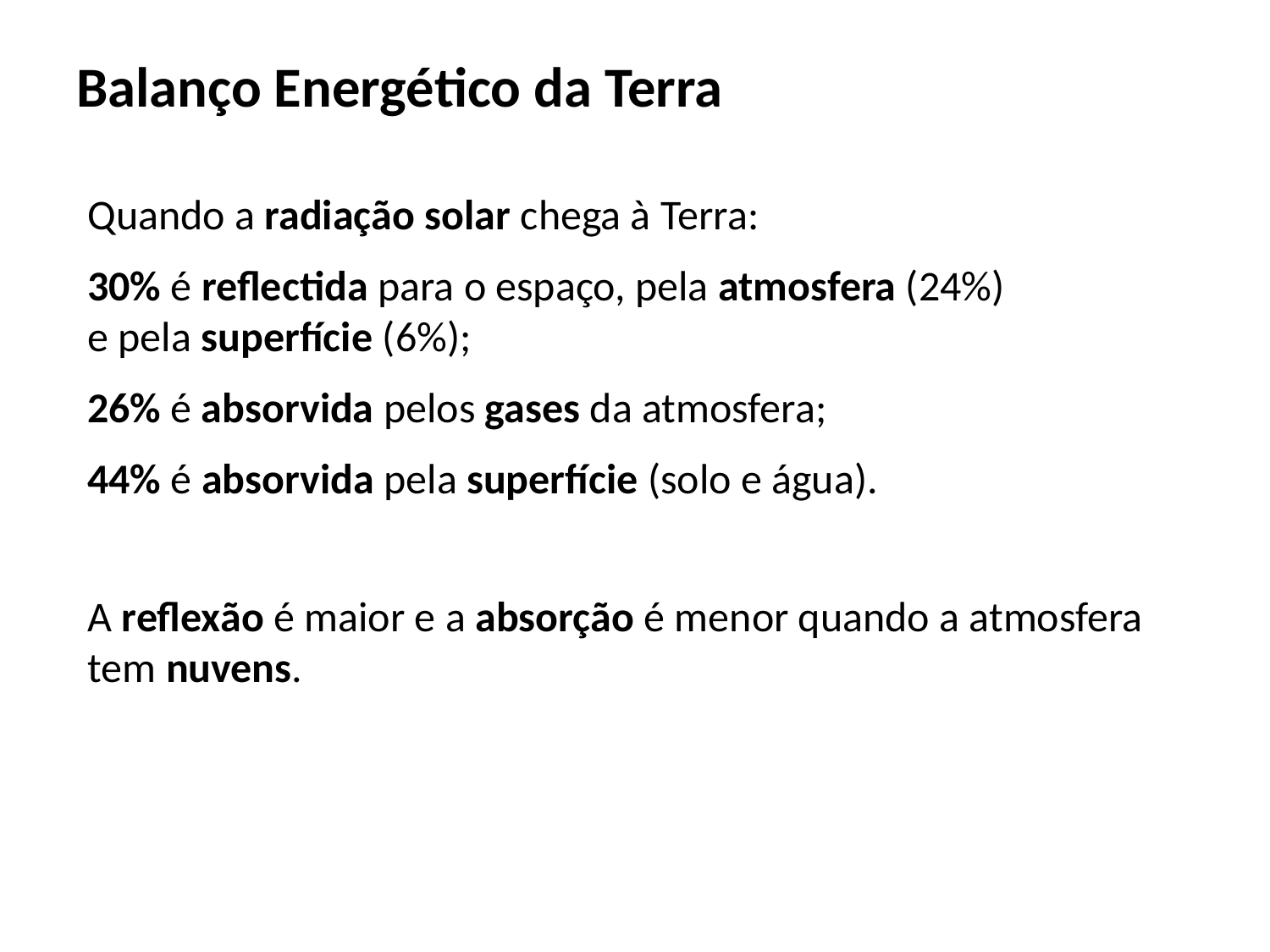

Balanço Energético da Terra
Quando a radiação solar chega à Terra:
30% é reflectida para o espaço, pela atmosfera (24%)
e pela superfície (6%);
26% é absorvida pelos gases da atmosfera;
44% é absorvida pela superfície (solo e água).
A reflexão é maior e a absorção é menor quando a atmosfera tem nuvens.